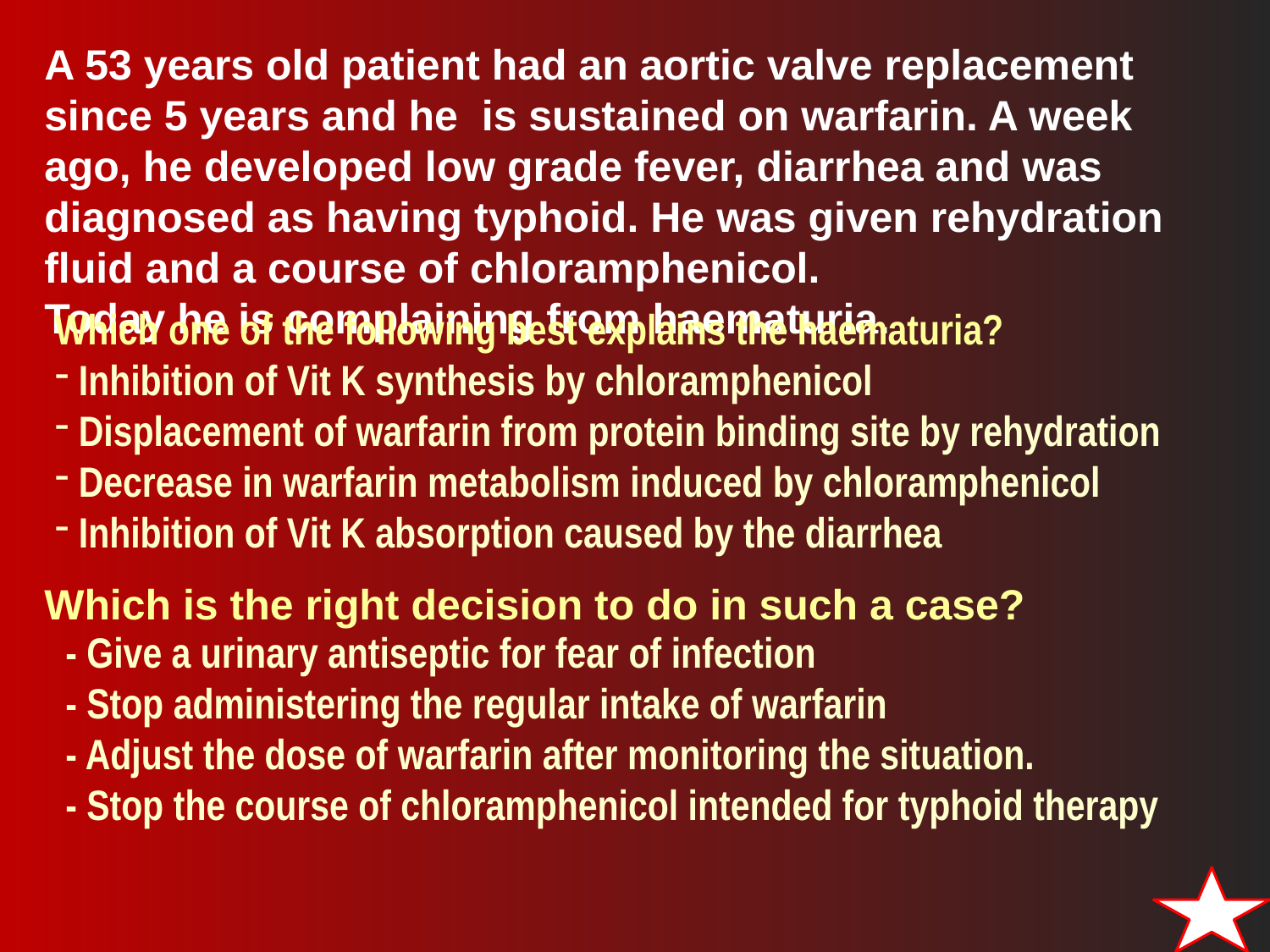

A 53 years old patient had an aortic valve replacement since 5 years and he  is sustained on warfarin. A week ago, he developed low grade fever, diarrhea and was diagnosed as having typhoid. He was given rehydration fluid and a course of chloramphenicol.
Today he is complaining from haematuria.
Which one of the following best explains the haematuria?
 Inhibition of Vit K synthesis by chloramphenicol
 Displacement of warfarin from protein binding site by rehydration
 Decrease in warfarin metabolism induced by chloramphenicol
 Inhibition of Vit K absorption caused by the diarrhea
Which is the right decision to do in such a case?

- Give a urinary antiseptic for fear of infection
- Stop administering the regular intake of warfarin
- Adjust the dose of warfarin after monitoring the situation.
- Stop the course of chloramphenicol intended for typhoid therapy